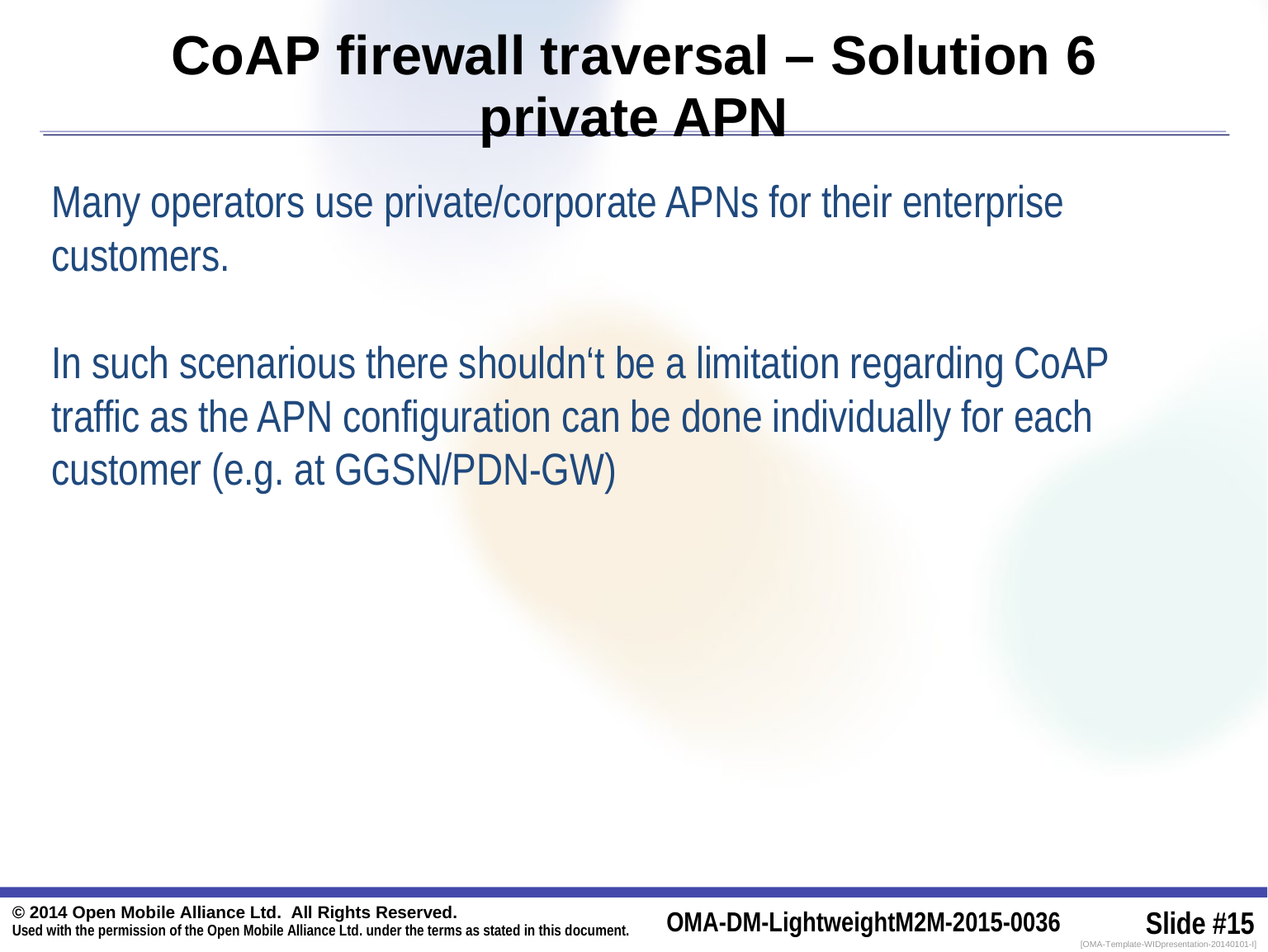

CoAP firewall traversal – Solution 6
private APN
Many operators use private/corporate APNs for their enterprise customers.

In such scenarious there shouldn‘t be a limitation regarding CoAP traffic as the APN configuration can be done individually for each customer (e.g. at GGSN/PDN-GW)

© 2014 Open Mobile Alliance Ltd.  All Rights Reserved.
Used with the permission of the Open Mobile Alliance Ltd. under the terms as stated in this document.
OMA-DM-LightweightM2M-2015-0036
Slide #15
[OMA-Template-WIDpresentation-20140101-I]